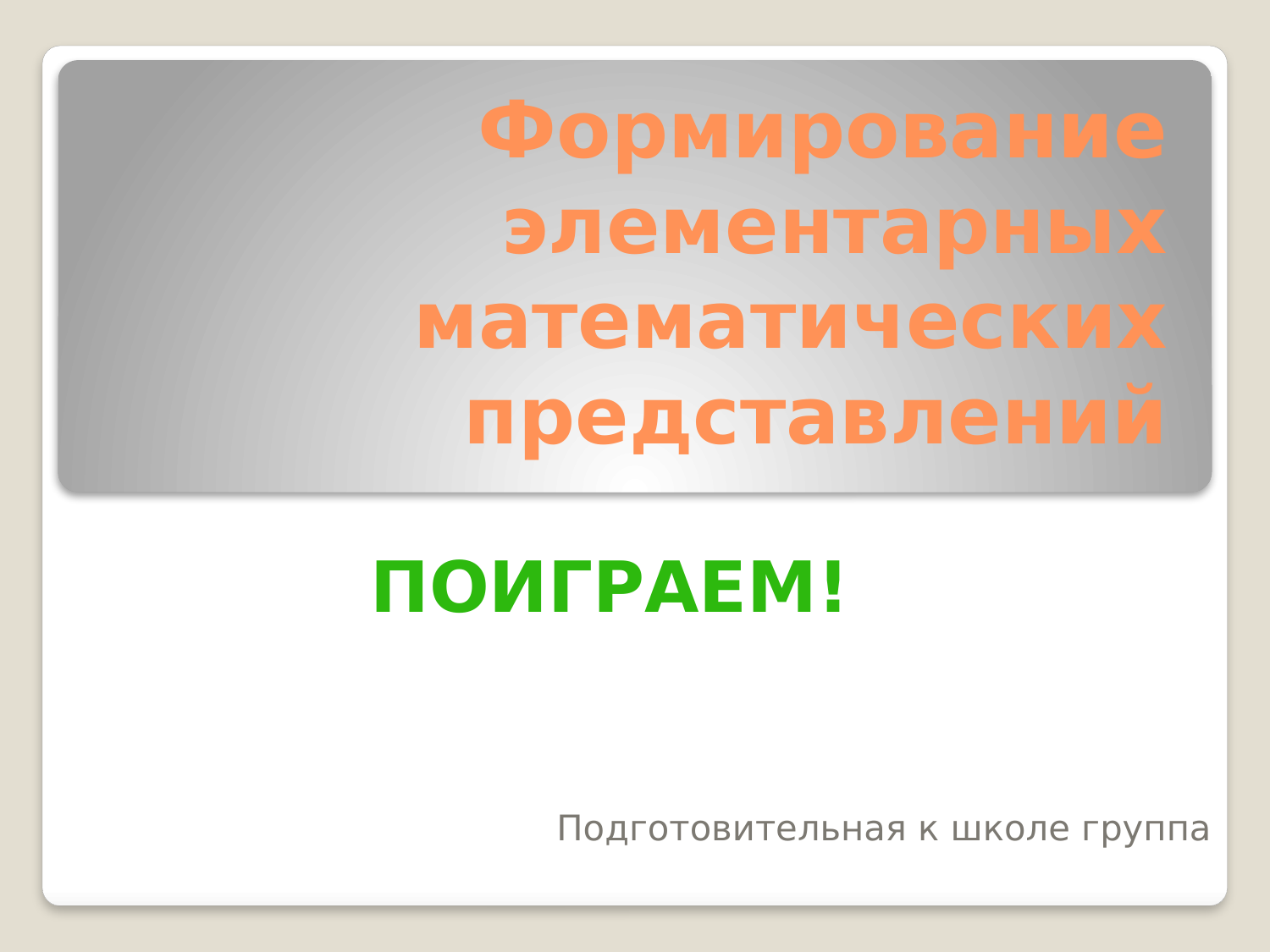

# Формирование элементарных математических представлений
Поиграем!
Подготовительная к школе группа